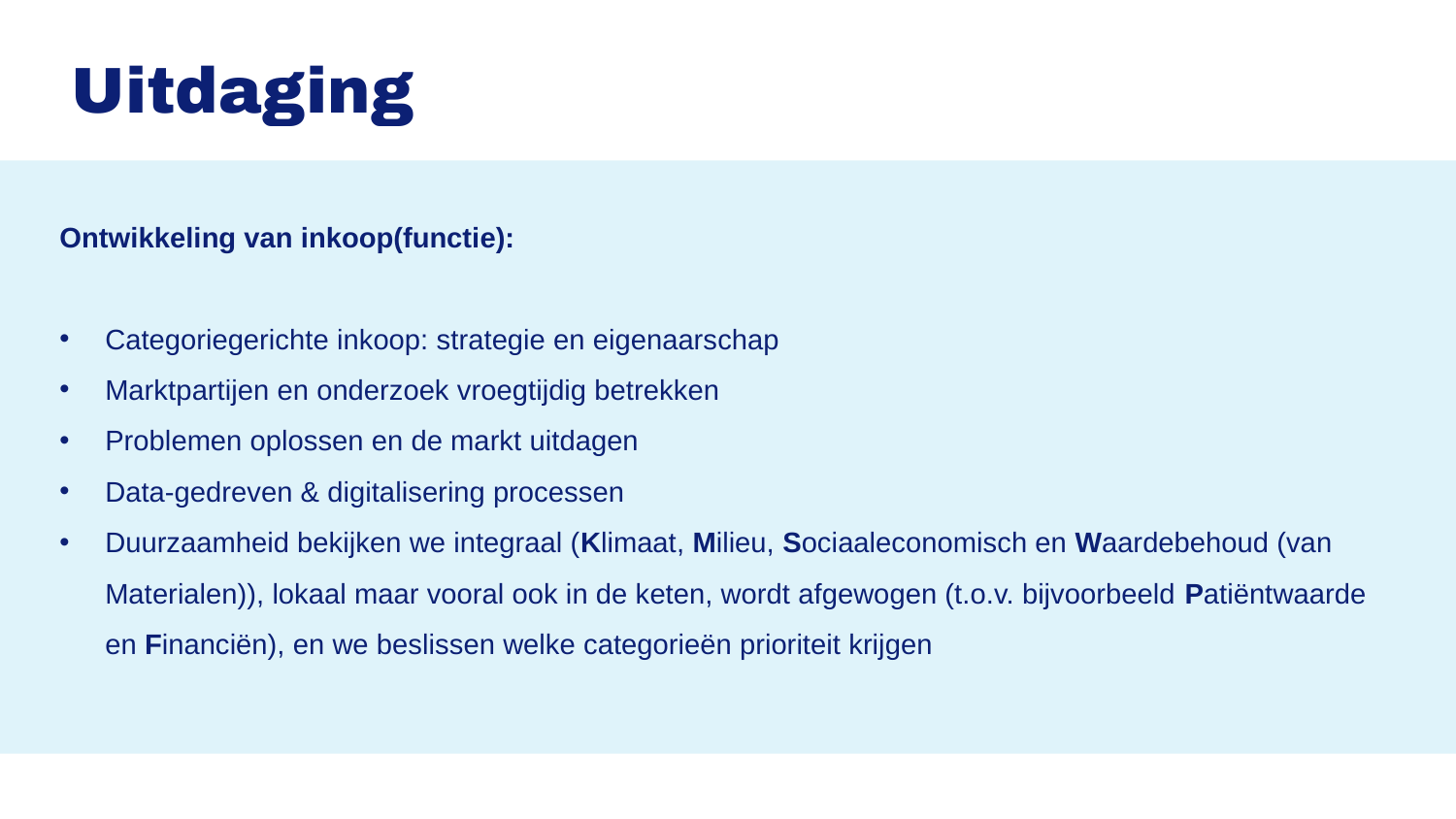

# Uitdaging
Ontwikkeling van inkoop(functie):

Categoriegerichte inkoop: strategie en eigenaarschap
Marktpartijen en onderzoek vroegtijdig betrekken
Problemen oplossen en de markt uitdagen
Data-gedreven & digitalisering processen
Duurzaamheid bekijken we integraal (Klimaat, Milieu, Sociaaleconomisch en Waardebehoud (van Materialen)), lokaal maar vooral ook in de keten, wordt afgewogen (t.o.v. bijvoorbeeld Patiëntwaarde en Financiën), en we beslissen welke categorieën prioriteit krijgen